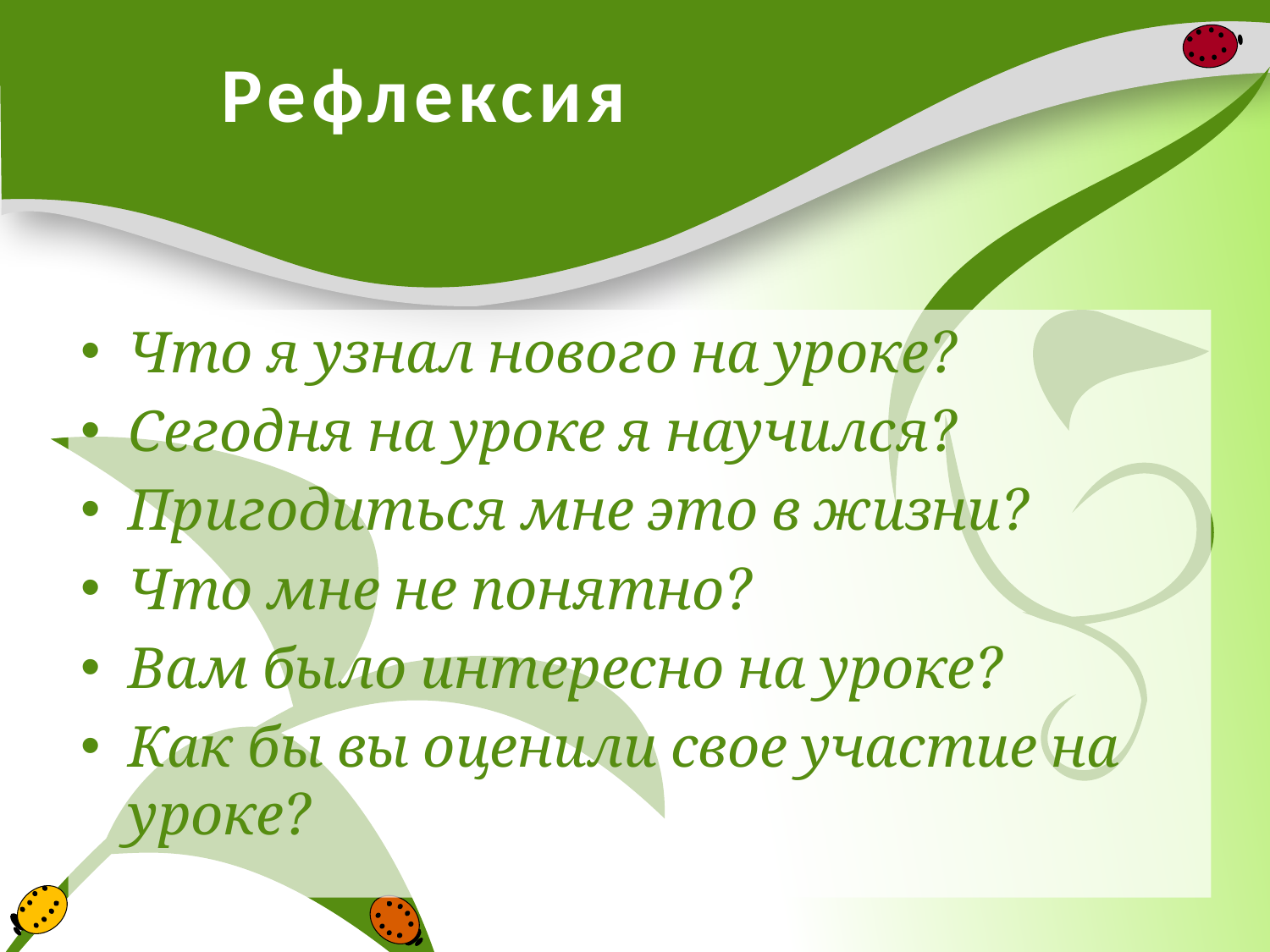

# Рефлексия
Что я узнал нового на уроке?
Сегодня на уроке я научился?
Пригодиться мне это в жизни?
Что мне не понятно?
Вам было интересно на уроке?
Как бы вы оценили свое участие на уроке?